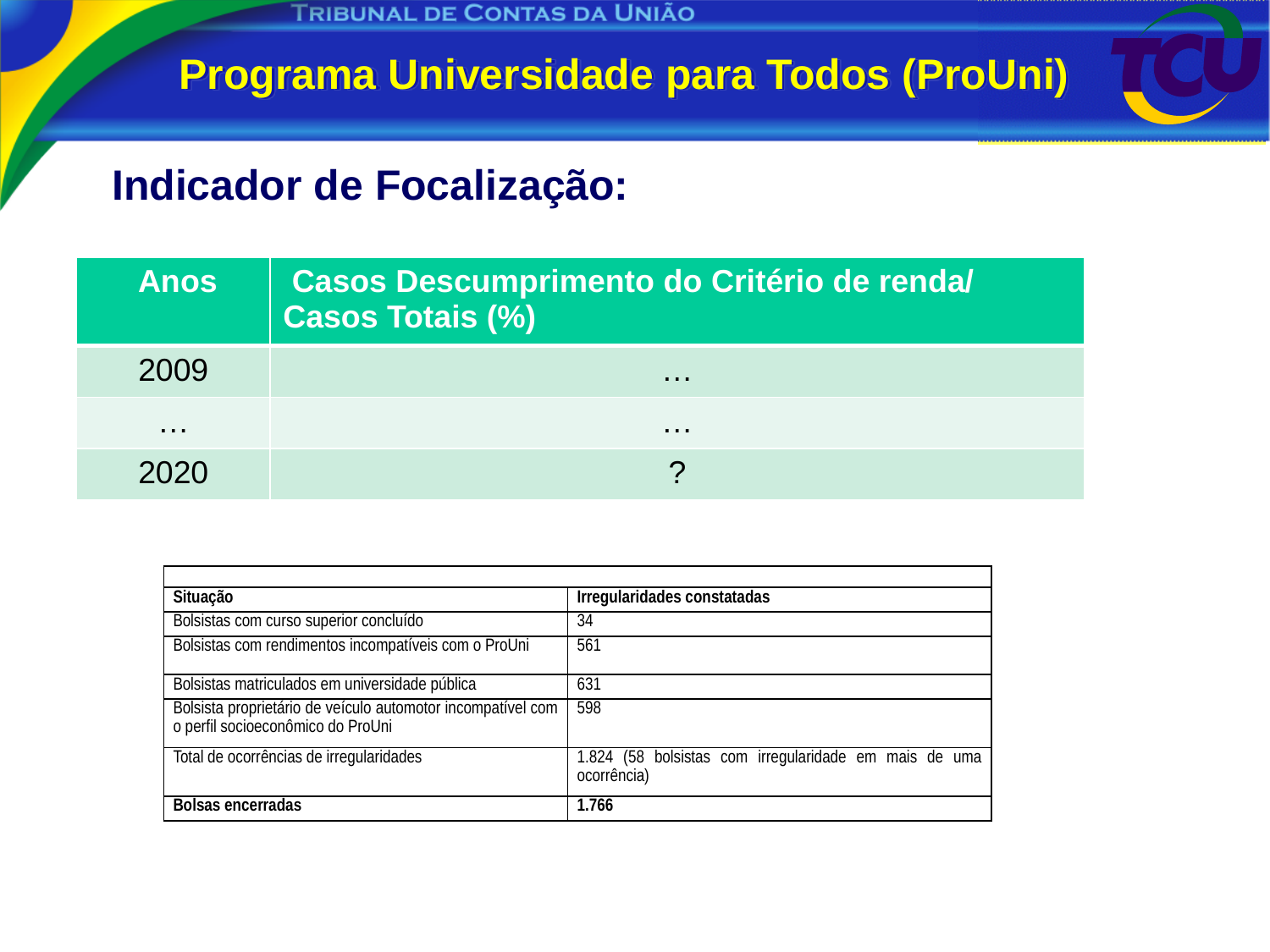

Programa Universidade para Todos (ProUni)
Indicador de Focalização:
| Anos | Casos Descumprimento do Critério de renda/ Casos Totais (%) |
| --- | --- |
| 2009 | … |
| … | … |
| 2020 | ? |
|  |  |
| --- | --- |
| Situação | Irregularidades constatadas |
| Bolsistas com curso superior concluído | 34 |
| Bolsistas com rendimentos incompatíveis com o ProUni | 561 |
| Bolsistas matriculados em universidade pública | 631 |
| Bolsista proprietário de veículo automotor incompatível com o perfil socioeconômico do ProUni | 598 |
| Total de ocorrências de irregularidades | 1.824 (58 bolsistas com irregularidade em mais de uma ocorrência) |
| Bolsas encerradas | 1.766 |